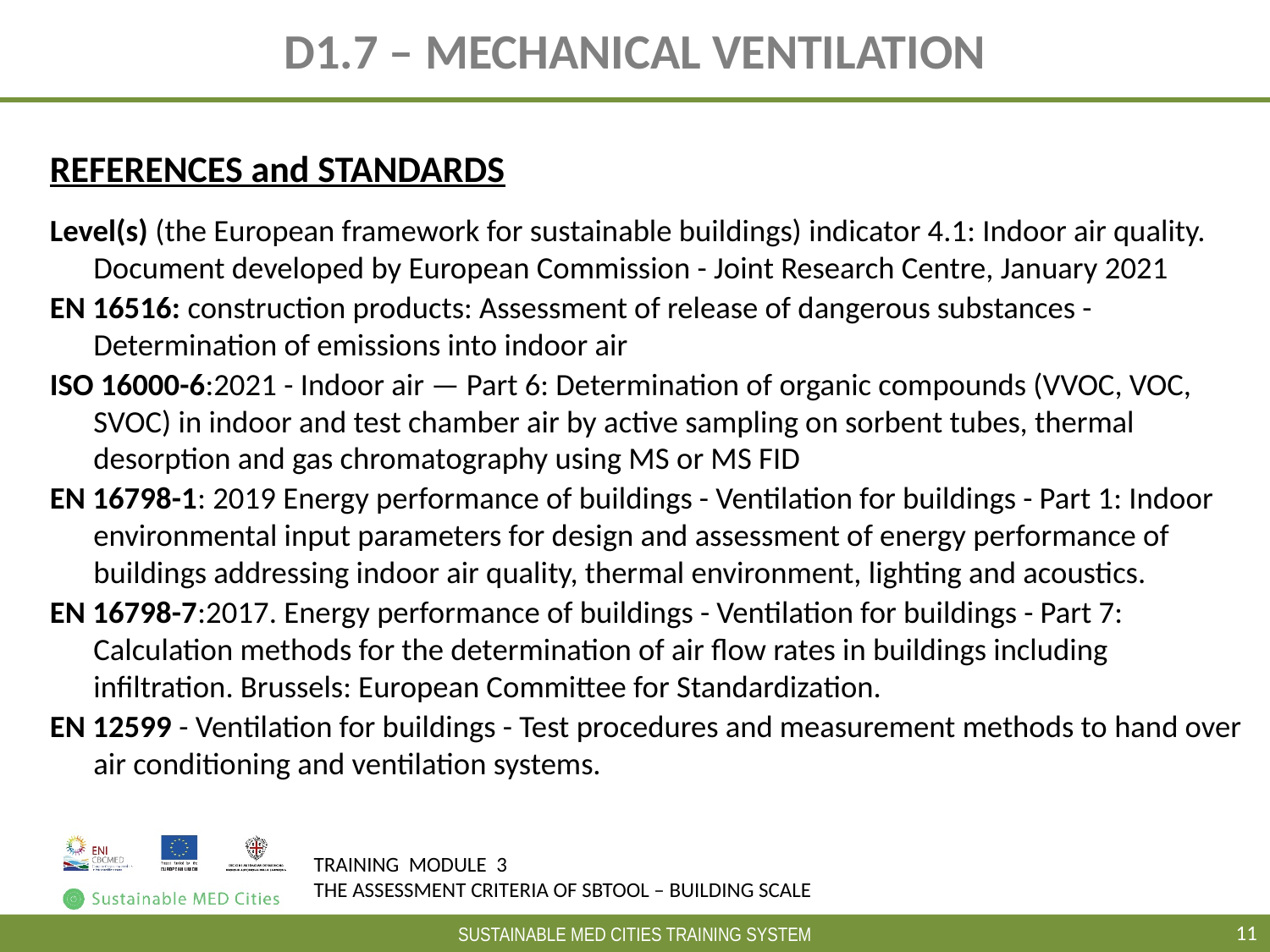

D1.7 – MECHANICAL VENTILATION
REFERENCES and STANDARDS

Level(s) (the European framework for sustainable buildings) indicator 4.1: Indoor air quality. Document developed by European Commission - Joint Research Centre, January 2021
EN 16516: construction products: Assessment of release of dangerous substances - Determination of emissions into indoor air
ISO 16000-6:2021 - Indoor air — Part 6: Determination of organic compounds (VVOC, VOC, SVOC) in indoor and test chamber air by active sampling on sorbent tubes, thermal desorption and gas chromatography using MS or MS FID
EN 16798-1: 2019 Energy performance of buildings - Ventilation for buildings - Part 1: Indoor environmental input parameters for design and assessment of energy performance of buildings addressing indoor air quality, thermal environment, lighting and acoustics.
EN 16798-7:2017. Energy performance of buildings - Ventilation for buildings - Part 7: Calculation methods for the determination of air flow rates in buildings including infiltration. Brussels: European Committee for Standardization.
EN 12599 - Ventilation for buildings - Test procedures and measurement methods to hand over air conditioning and ventilation systems.

11